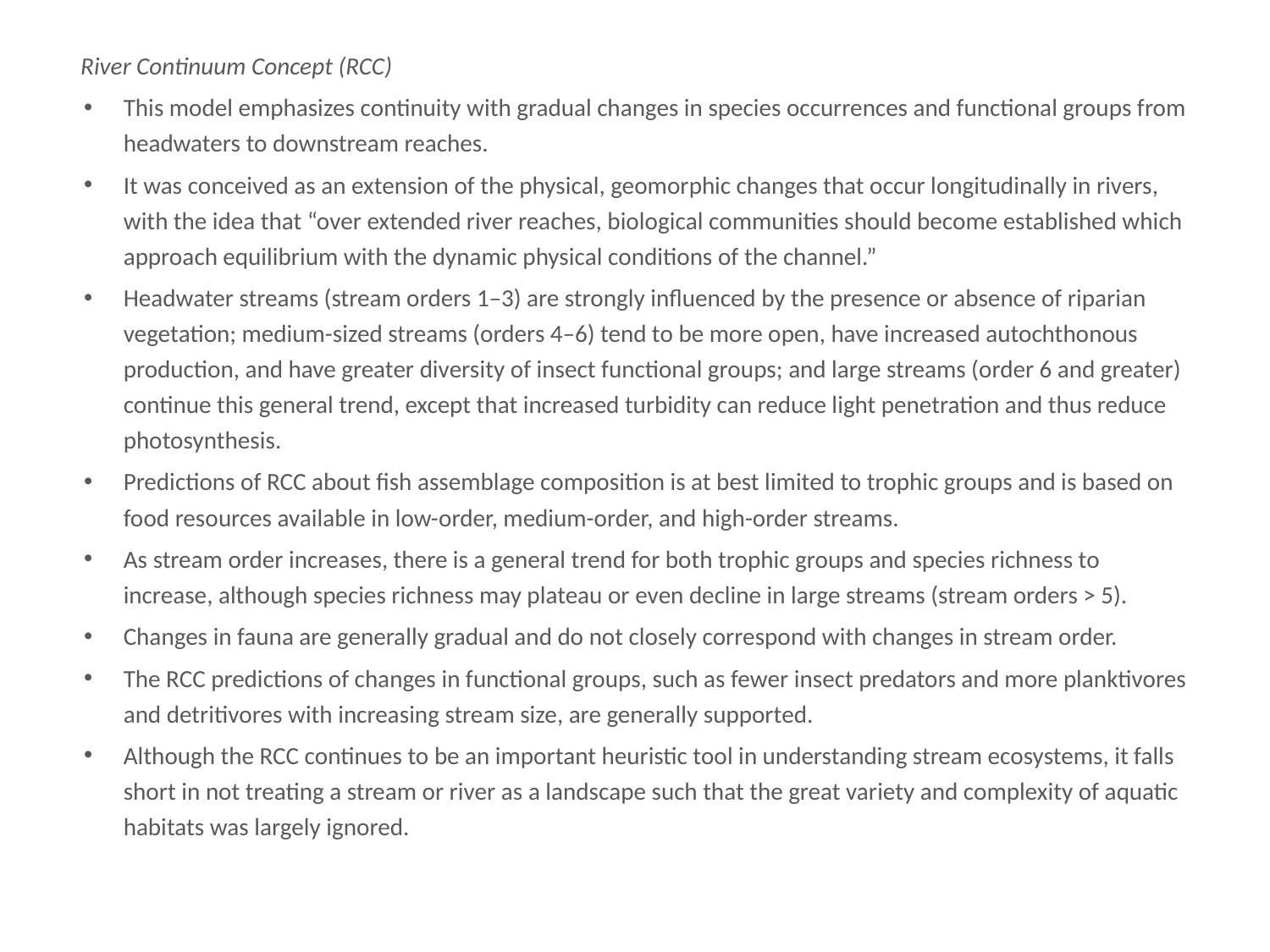

River Continuum Concept (RCC)
River Continuum Concept (RCC)
This model emphasizes continuity with gradual changes in species occurrences and functional groups from headwaters to downstream reaches.
It was conceived as an extension of the physical, geomorphic changes that occur longitudinally in rivers, with the idea that “over extended river reaches, biological communities should become established which approach equilibrium with the dynamic physical conditions of the channel.”
Headwater streams (stream orders 1–3) are strongly influenced by the presence or absence of riparian vegetation; medium-sized streams (orders 4–6) tend to be more open, have increased autochthonous production, and have greater diversity of insect functional groups; and large streams (order 6 and greater) continue this general trend, except that increased turbidity can reduce light penetration and thus reduce photosynthesis.
Predictions of RCC about fish assemblage composition is at best limited to trophic groups and is based on food resources available in low-order, medium-order, and high-order streams.
As stream order increases, there is a general trend for both trophic groups and species richness to increase, although species richness may plateau or even decline in large streams (stream orders > 5).
Changes in fauna are generally gradual and do not closely correspond with changes in stream order.
The RCC predictions of changes in functional groups, such as fewer insect predators and more planktivores and detritivores with increasing stream size, are generally supported.
Although the RCC continues to be an important heuristic tool in understanding stream ecosystems, it falls short in not treating a stream or river as a landscape such that the great variety and complexity of aquatic habitats was largely ignored.